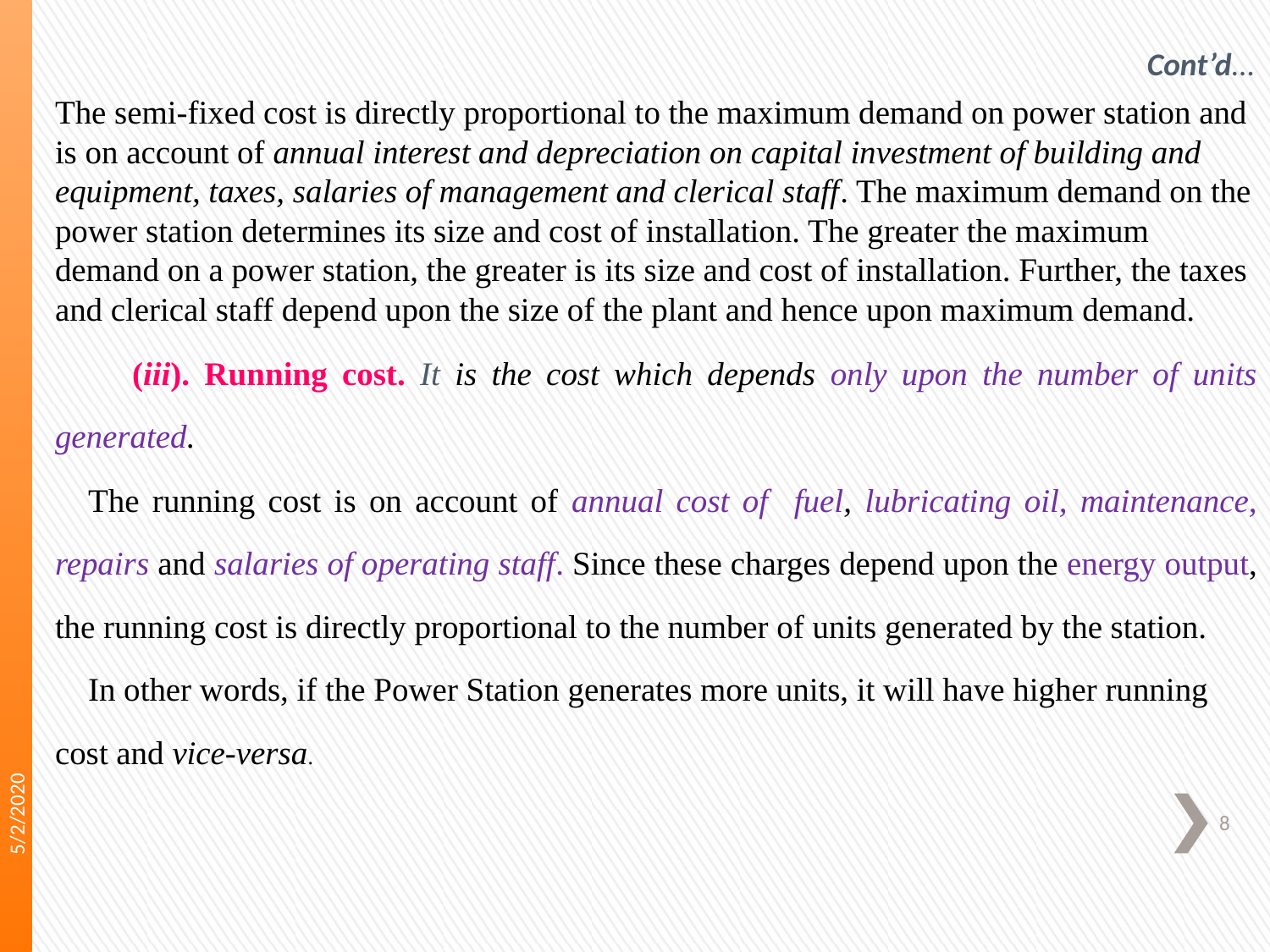

Cont’d…
The semi-fixed cost is directly proportional to the maximum demand on power station and is on account of annual interest and depreciation on capital investment of building and equipment, taxes, salaries of management and clerical staff. The maximum demand on the power station determines its size and cost of installation. The greater the maximum demand on a power station, the greater is its size and cost of installation. Further, the taxes and clerical staff depend upon the size of the plant and hence upon maximum demand.
   (iii). Running cost. It is the cost which depends only upon the number of units generated.
The running cost is on account of annual cost of  fuel, lubricating oil, maintenance, repairs and salaries of operating staff. Since these charges depend upon the energy output, the running cost is directly proportional to the number of units generated by the station.
In other words, if the Power Station generates more units, it will have higher running cost and vice-versa.

5/2/2020
8